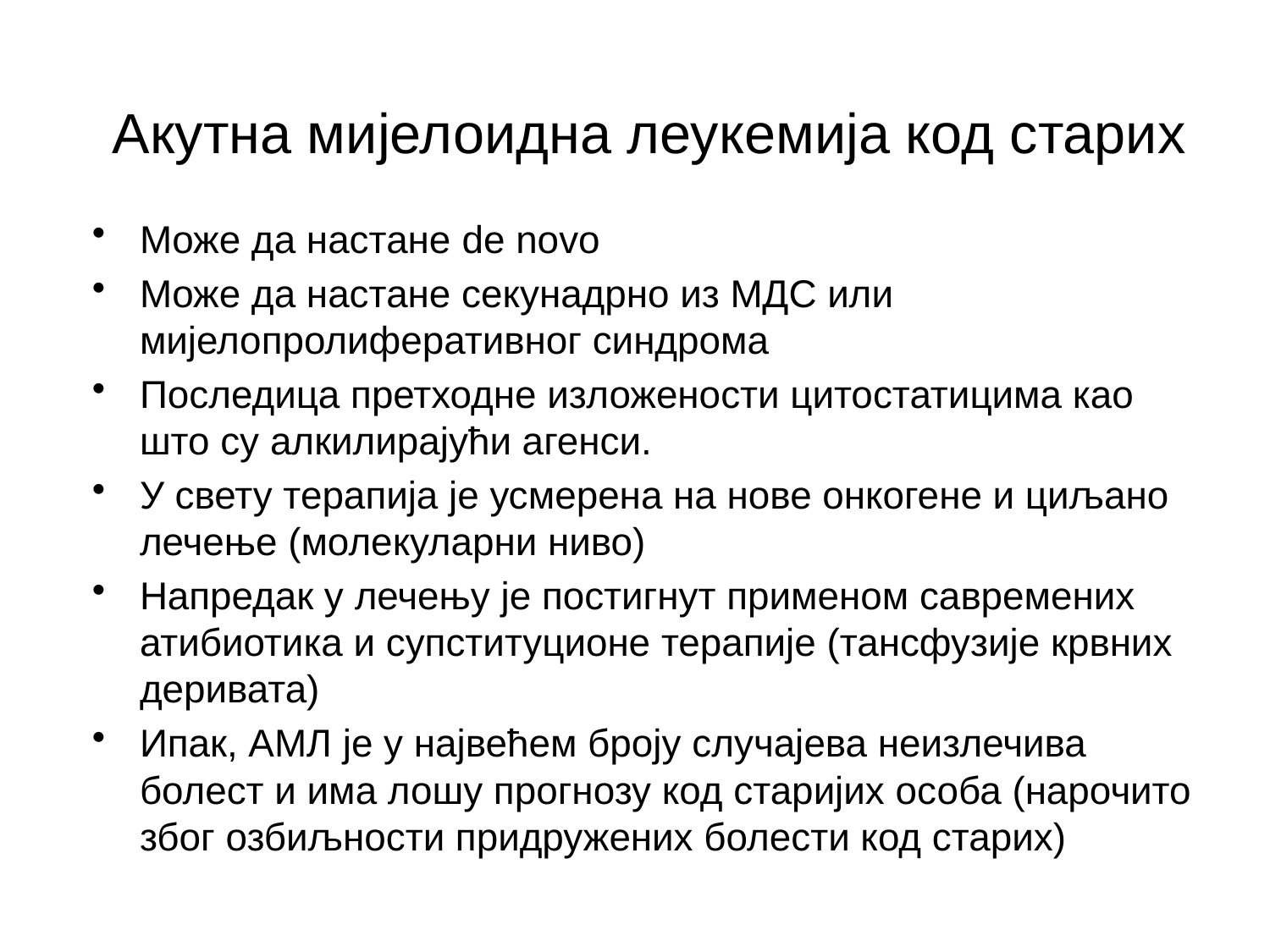

# Акутна мијелоидна леукемија код старих
Може да настане de novo
Може да настане секунадрно из МДС или мијелопролиферативног синдрома
Последица претходне изложености цитостатицима као што су алкилирајући агенси.
У свету терапија је усмерена на нове онкогене и циљано лечење (молекуларни ниво)
Напредак у лечењу је постигнут применом савремених атибиотика и супституционе терапије (тансфузије крвних деривата)
Ипак, АМЛ је у највећем броју случајева неизлечива болест и има лошу прогнозу код старијих особа (нарочито због озбиљности придружених болести код старих)